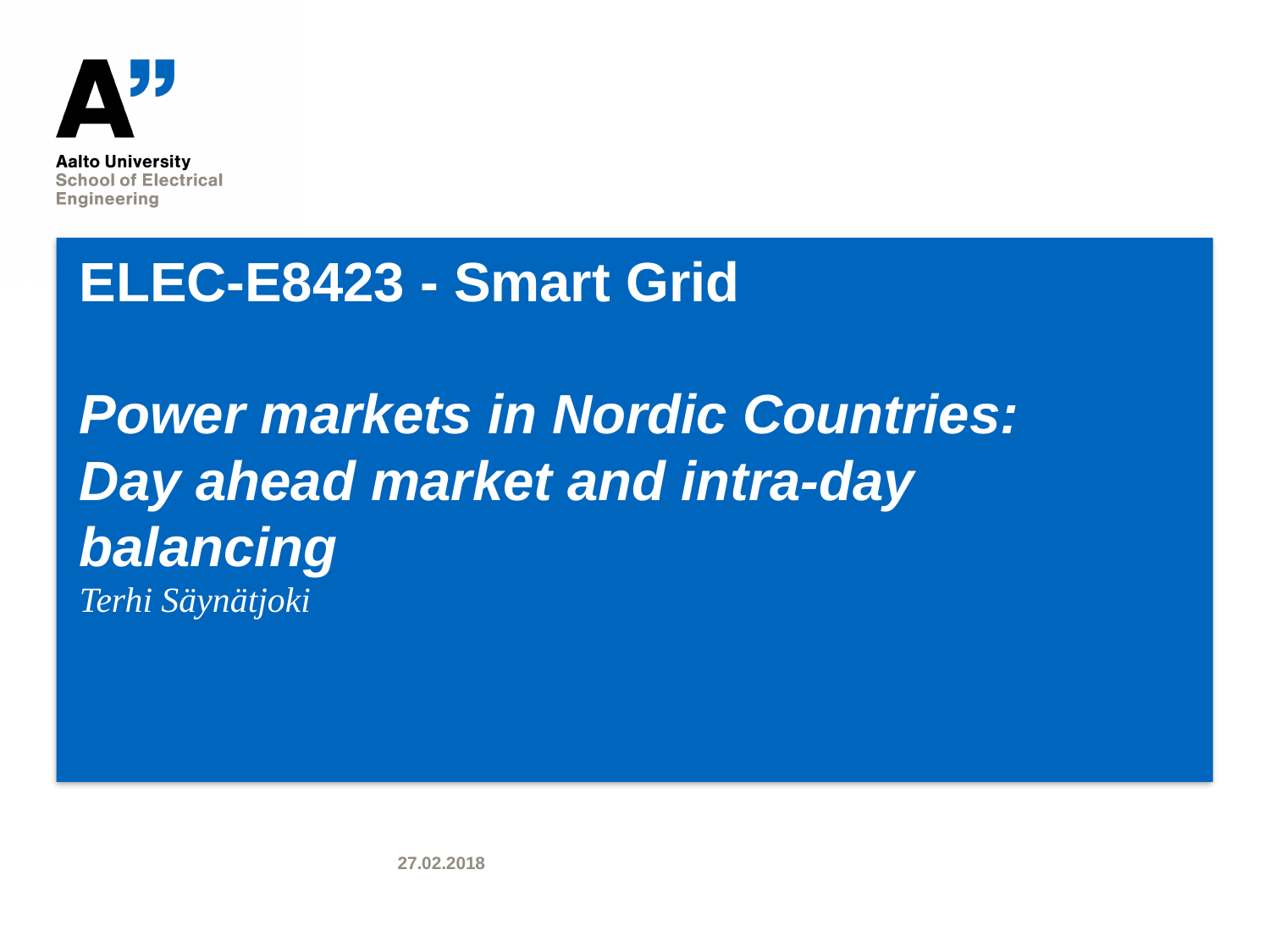

# ELEC-E8423 - Smart Grid Power markets in Nordic Countries: Day ahead market and intra-day balancing
Terhi Säynätjoki

27.02.2018